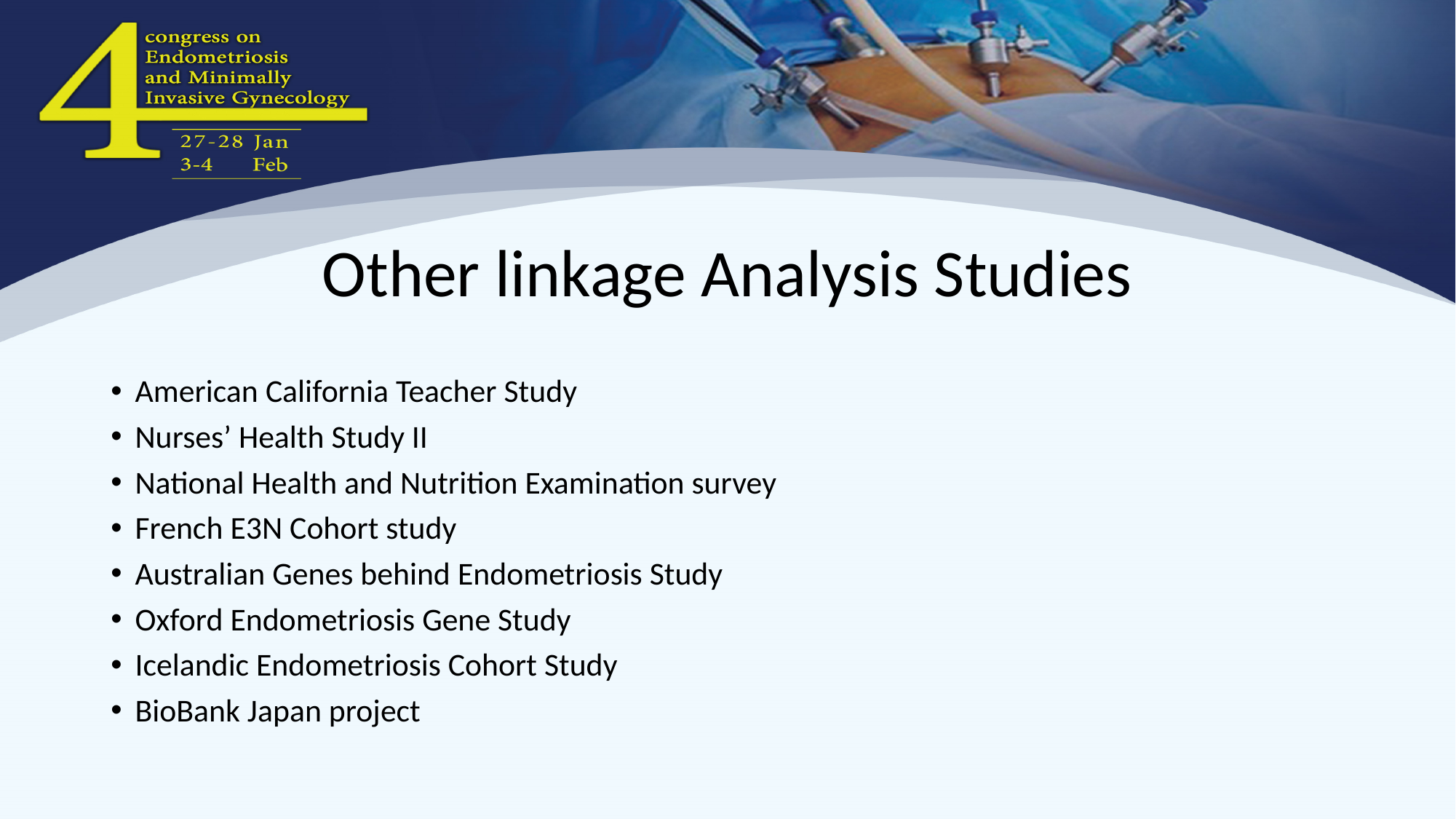

# Other linkage Analysis Studies
American California Teacher Study
Nurses’ Health Study II
National Health and Nutrition Examination survey
French E3N Cohort study
Australian Genes behind Endometriosis Study
Oxford Endometriosis Gene Study
Icelandic Endometriosis Cohort Study
BioBank Japan project